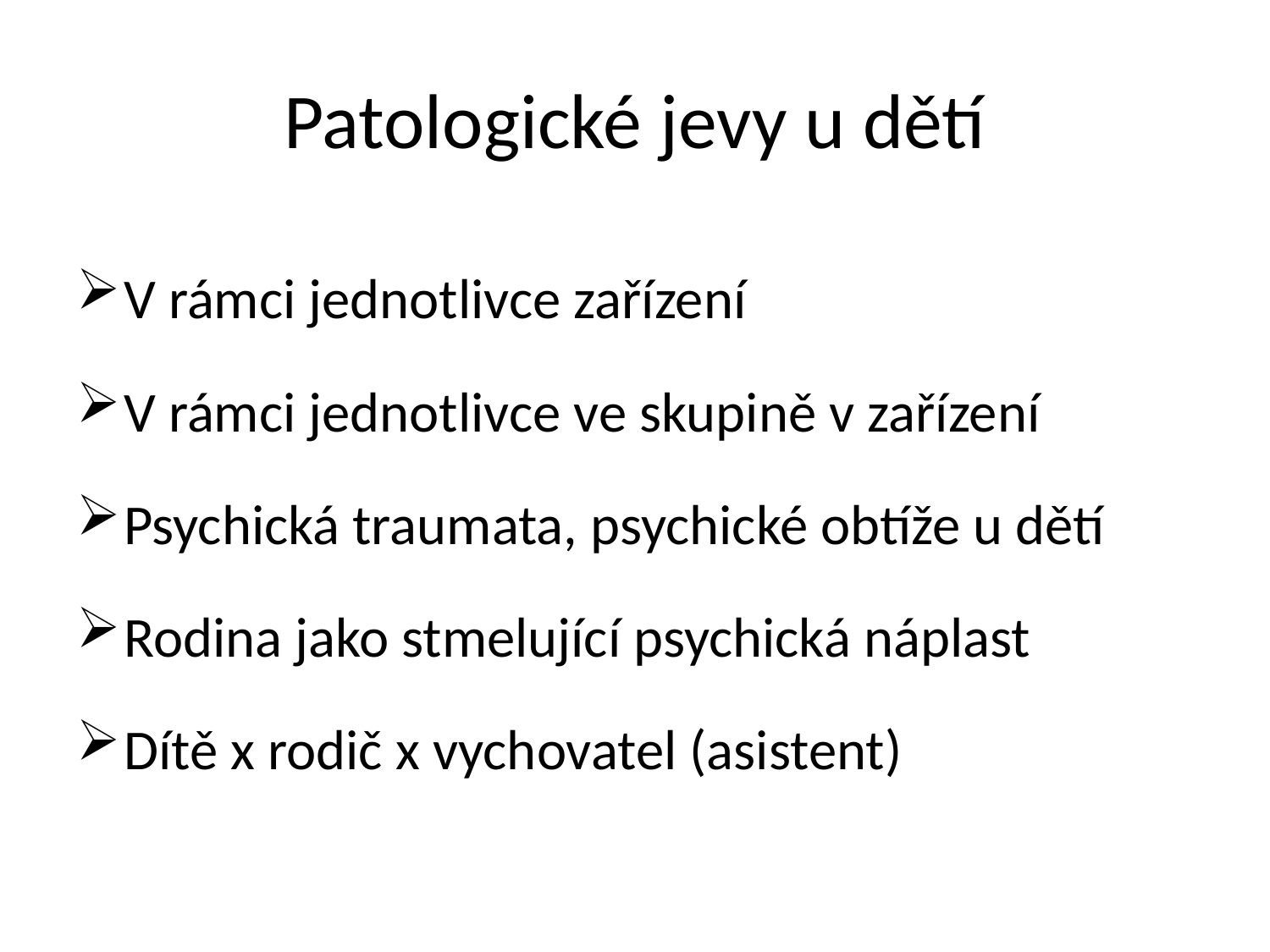

# Patologické jevy u dětí
V rámci jednotlivce zařízení
V rámci jednotlivce ve skupině v zařízení
Psychická traumata, psychické obtíže u dětí
Rodina jako stmelující psychická náplast
Dítě x rodič x vychovatel (asistent)